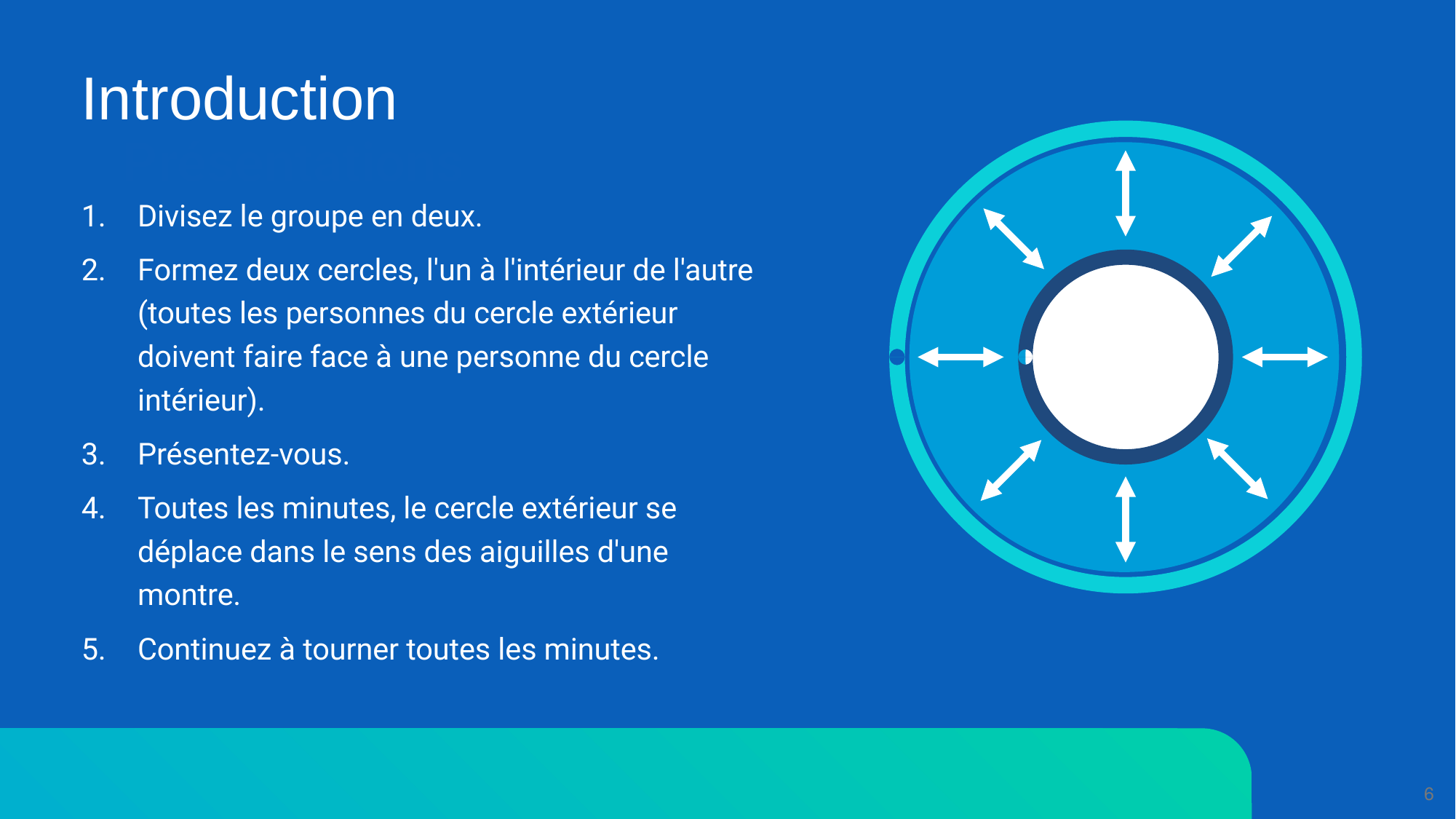

# Introduction
Présentations

Divisez le groupe en deux.
Formez deux cercles, l'un à l'intérieur de l'autre (toutes les personnes du cercle extérieur doivent faire face à une personne du cercle intérieur).
Présentez-vous.
Toutes les minutes, le cercle extérieur se déplace dans le sens des aiguilles d'une montre.
Continuez à tourner toutes les minutes.

6